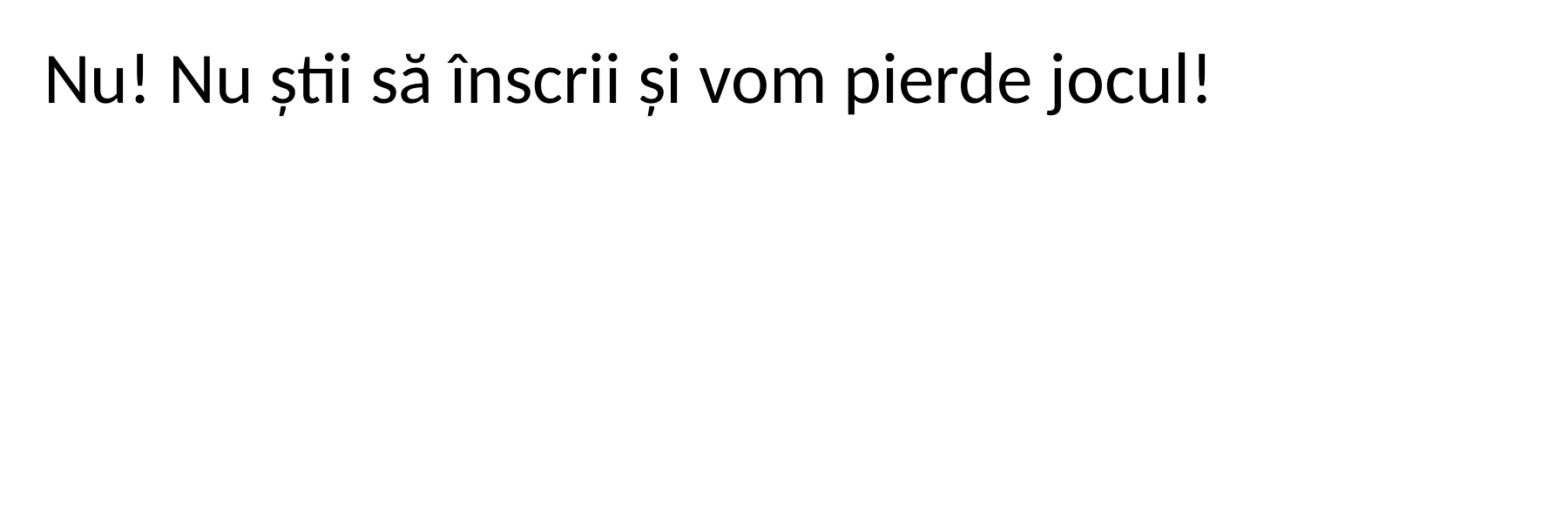

Nu! Nu știi să înscrii și vom pierde jocul!